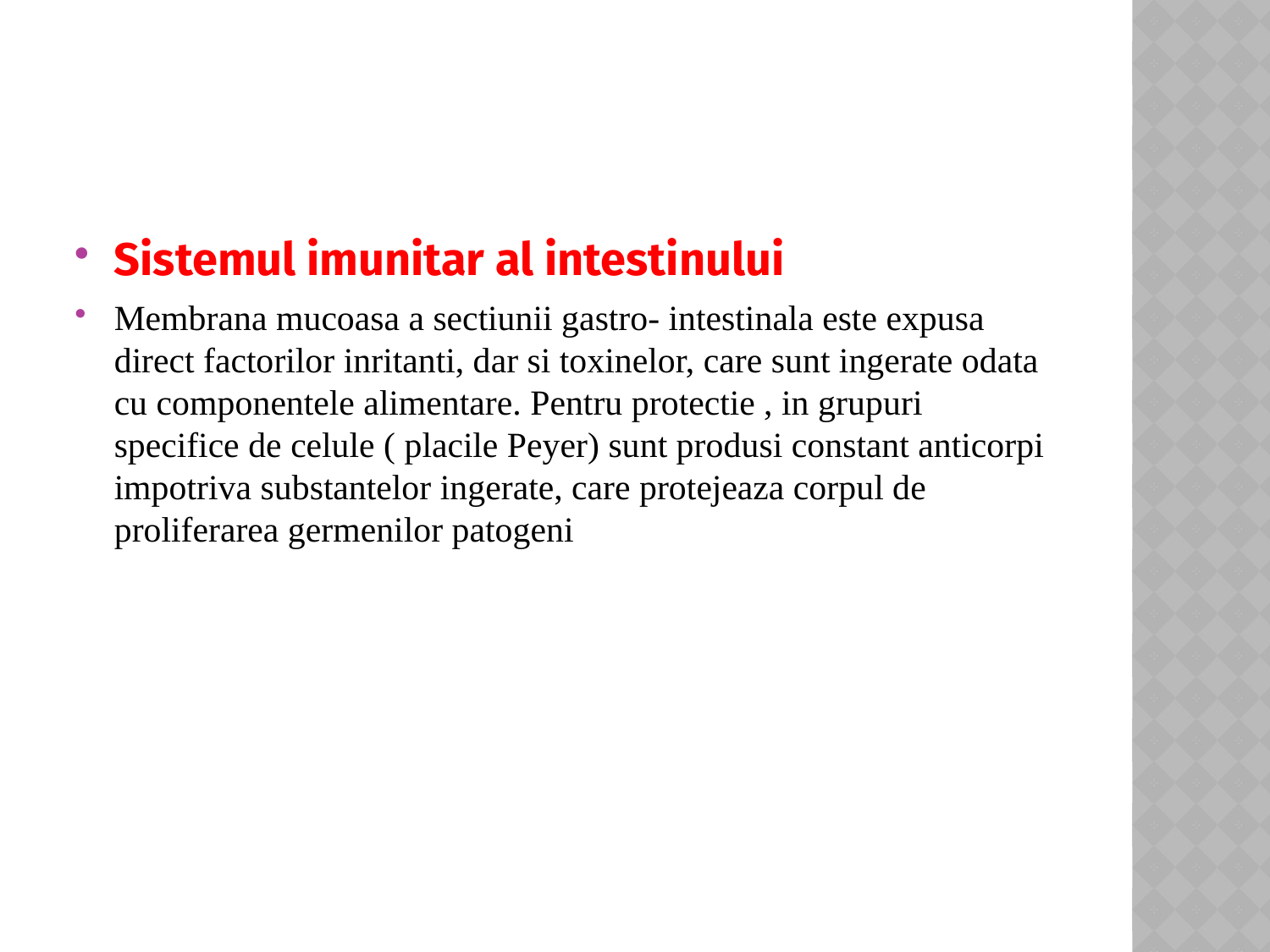

Sistemul imunitar al intestinului
Membrana mucoasa a sectiunii gastro- intestinala este expusa direct factorilor inritanti, dar si toxinelor, care sunt ingerate odata cu componentele alimentare. Pentru protectie , in grupuri specifice de celule ( placile Peyer) sunt produsi constant anticorpi impotriva substantelor ingerate, care protejeaza corpul de proliferarea germenilor patogeni